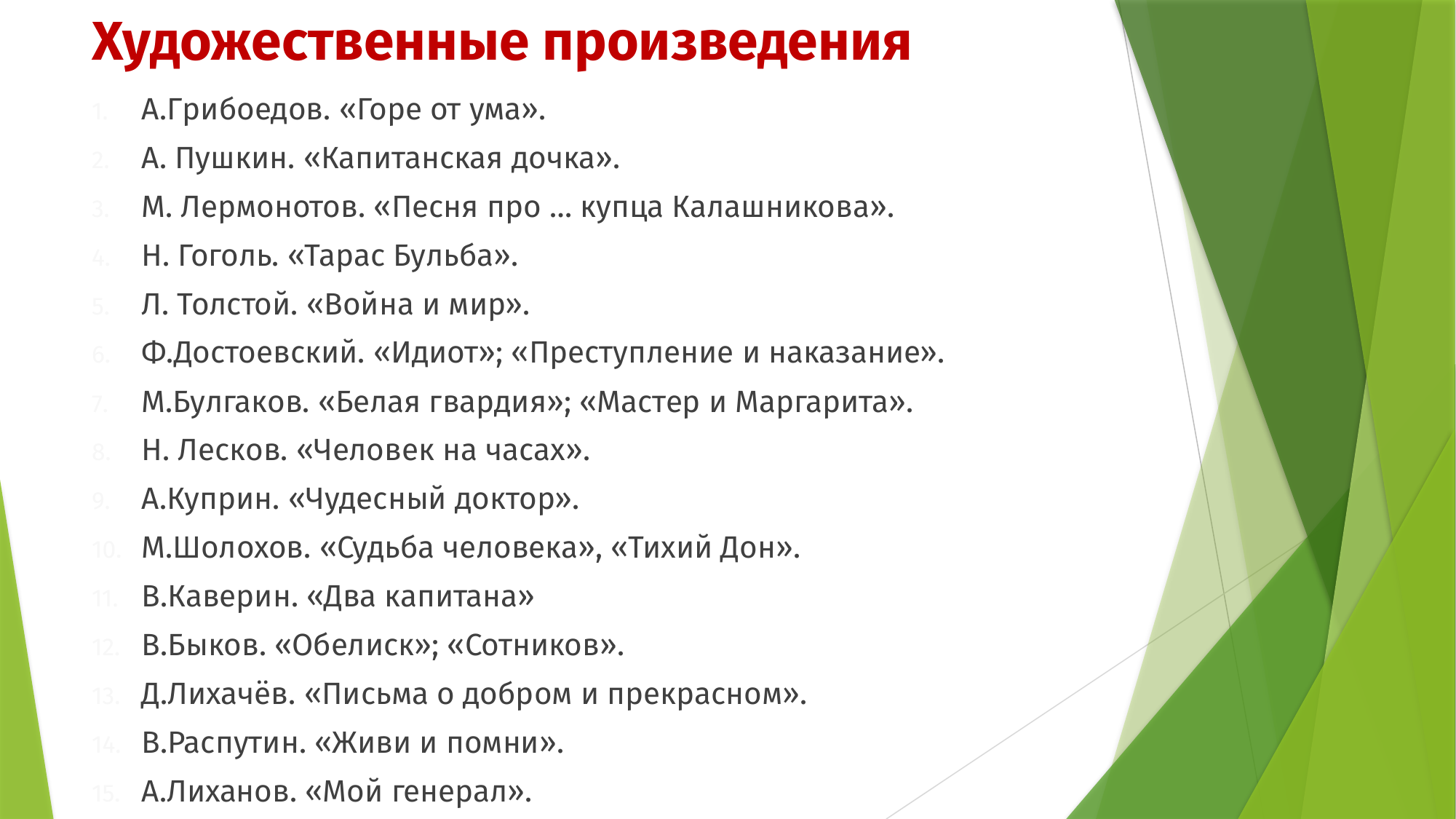

# Художественные произведения
А.Грибоедов. «Горе от ума».
А. Пушкин. «Капитанская дочка».
М. Лермонотов. «Песня про … купца Калашникова».
Н. Гоголь. «Тарас Бульба».
Л. Толстой. «Война и мир».
Ф.Достоевский. «Идиот»; «Преступление и наказание».
М.Булгаков. «Белая гвардия»; «Мастер и Маргарита».
Н. Лесков. «Человек на часах».
А.Куприн. «Чудесный доктор».
М.Шолохов. «Судьба человека», «Тихий Дон».
В.Каверин. «Два капитана»
В.Быков. «Обелиск»; «Сотников».
Д.Лихачёв. «Письма о добром и прекрасном».
В.Распутин. «Живи и помни».
А.Лиханов. «Мой генерал».